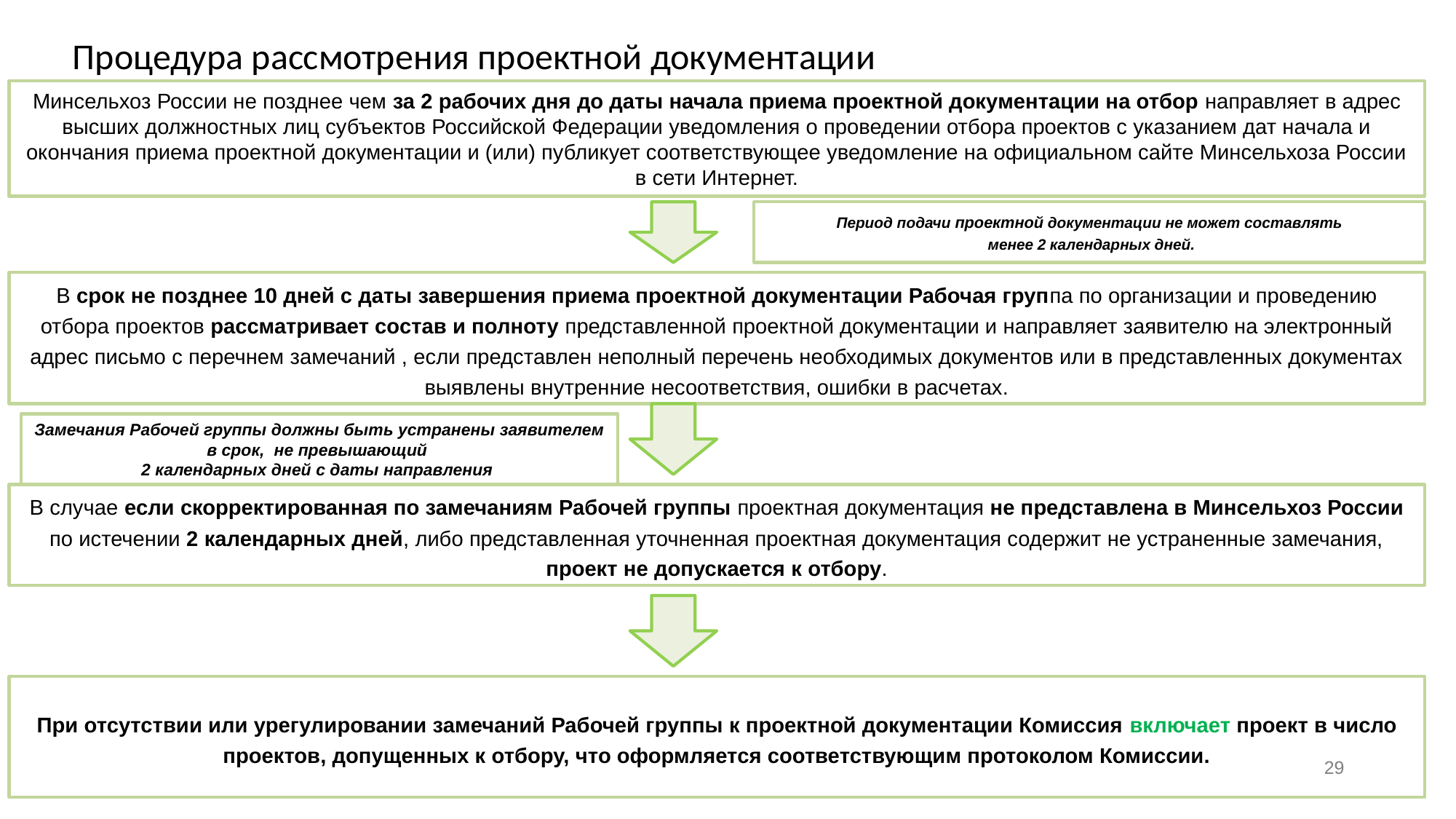

# Процедура рассмотрения проектной документации
Минсельхоз России не позднее чем за 2 рабочих дня до даты начала приема проектной документации на отбор направляет в адрес высших должностных лиц субъектов Российской Федерации уведомления о проведении отбора проектов с указанием дат начала и окончания приема проектной документации и (или) публикует соответствующее уведомление на официальном сайте Минсельхоза России в сети Интернет.

Период подачи проектной документации не может составлять
 менее 2 календарных дней.

В срок не позднее 10 дней с даты завершения приема проектной документации Рабочая группа по организации и проведению отбора проектов рассматривает состав и полноту представленной проектной документации и направляет заявителю на электронный адрес письмо с перечнем замечаний , если представлен неполный перечень необходимых документов или в представленных документах выявлены внутренние несоответствия, ошибки в расчетах.

Замечания Рабочей группы должны быть устранены заявителем в срок,  не превышающий
2 календарных дней с даты направления
В случае если скорректированная по замечаниям Рабочей группы проектная документация не представлена в Минсельхоз России по истечении 2 календарных дней, либо представленная уточненная проектная документация содержит не устраненные замечания, проект не допускается к отбору.

При отсутствии или урегулировании замечаний Рабочей группы к проектной документации Комиссия включает проект в число проектов, допущенных к отбору, что оформляется соответствующим протоколом Комиссии.
29